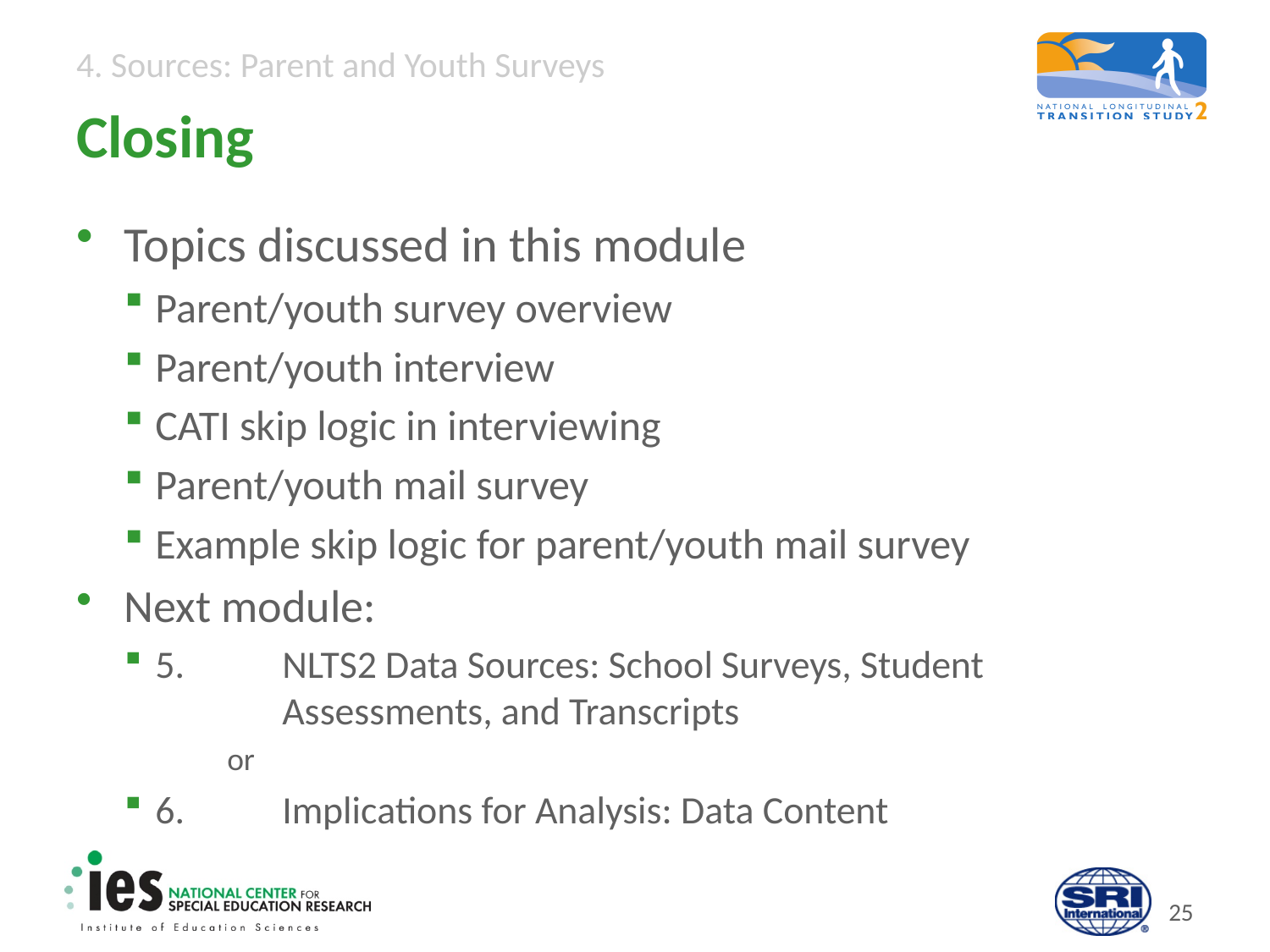

# Closing
Topics discussed in this module
Parent/youth survey overview
Parent/youth interview
CATI skip logic in interviewing
Parent/youth mail survey
Example skip logic for parent/youth mail survey
Next module:
5.	NLTS2 Data Sources: School Surveys, Student
	Assessments, and Transcripts
	or
6. 	Implications for Analysis: Data Content

25